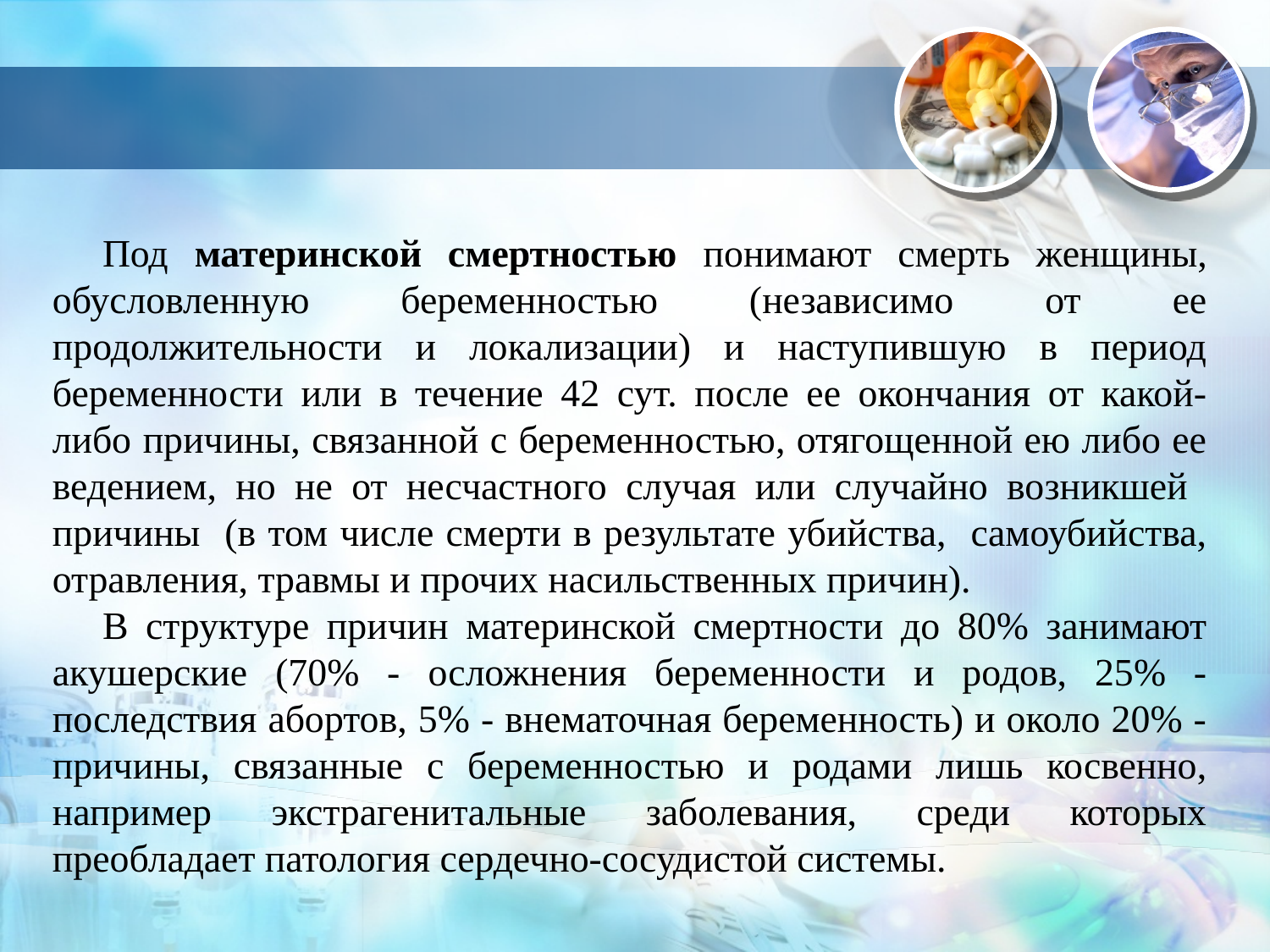

Под материнской смертностью понимают смерть женщины, обусловленную беременностью (независимо от ее продолжительности и локализации) и наступившую в период беременности или в течение 42 сут. после ее окончания от какой-либо причины, связанной с беременностью, отягощенной ею либо ее ведением, но не от несчастного случая или случайно возникшей  причины  (в том числе смерти в результате убийства,  самоубийства, отравления, травмы и прочих насильственных причин).
В структуре причин материнской смертности до 80% занимают акушерские (70% - осложнения беременности и родов, 25% - последствия абортов, 5% - внематочная беременность) и около 20% - причины, связанные с беременностью и родами лишь косвенно, например экстрагенитальные заболевания, среди которых преобладает патология сердечно-сосудистой системы.